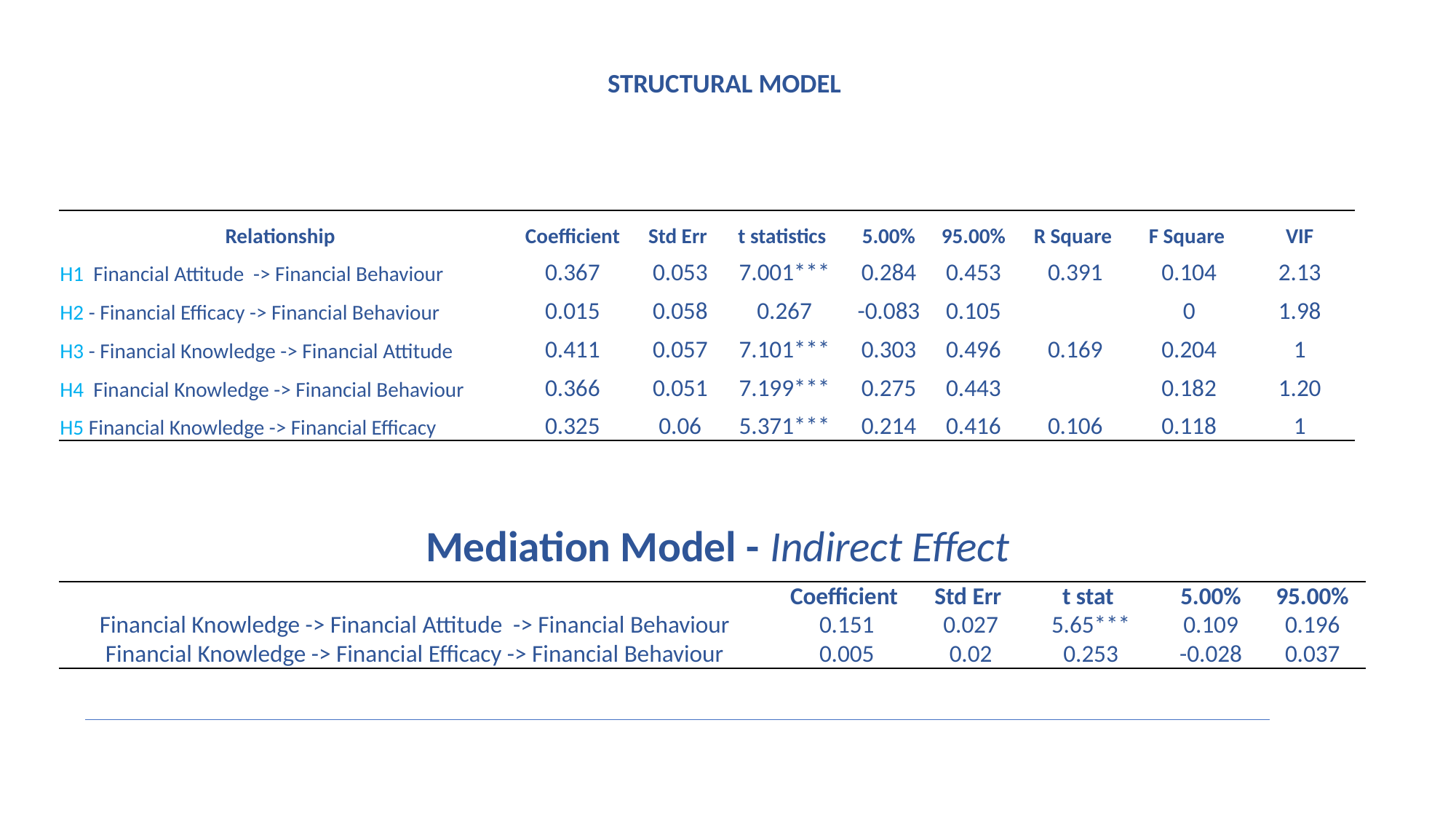

# STRUCTURAL MODEL
| Relationship | Coefficient | Std Err | t statistics | 5.00% | 95.00% | R Square | F Square | VIF |
| --- | --- | --- | --- | --- | --- | --- | --- | --- |
| H1 Financial Attitude -> Financial Behaviour | 0.367 | 0.053 | 7.001\*\*\* | 0.284 | 0.453 | 0.391 | 0.104 | 2.13 |
| H2 - Financial Efficacy -> Financial Behaviour | 0.015 | 0.058 | 0.267 | -0.083 | 0.105 |  | 0 | 1.98 |
| H3 - Financial Knowledge -> Financial Attitude | 0.411 | 0.057 | 7.101\*\*\* | 0.303 | 0.496 | 0.169 | 0.204 | 1 |
| H4 Financial Knowledge -> Financial Behaviour | 0.366 | 0.051 | 7.199\*\*\* | 0.275 | 0.443 |  | 0.182 | 1.20 |
| H5 Financial Knowledge -> Financial Efficacy | 0.325 | 0.06 | 5.371\*\*\* | 0.214 | 0.416 | 0.106 | 0.118 | 1 |
Mediation Model - Indirect Effect
|  | Coefficient | Std Err | t stat | 5.00% | 95.00% |
| --- | --- | --- | --- | --- | --- |
| Financial Knowledge -> Financial Attitude -> Financial Behaviour | 0.151 | 0.027 | 5.65\*\*\* | 0.109 | 0.196 |
| Financial Knowledge -> Financial Efficacy -> Financial Behaviour | 0.005 | 0.02 | 0.253 | -0.028 | 0.037 |